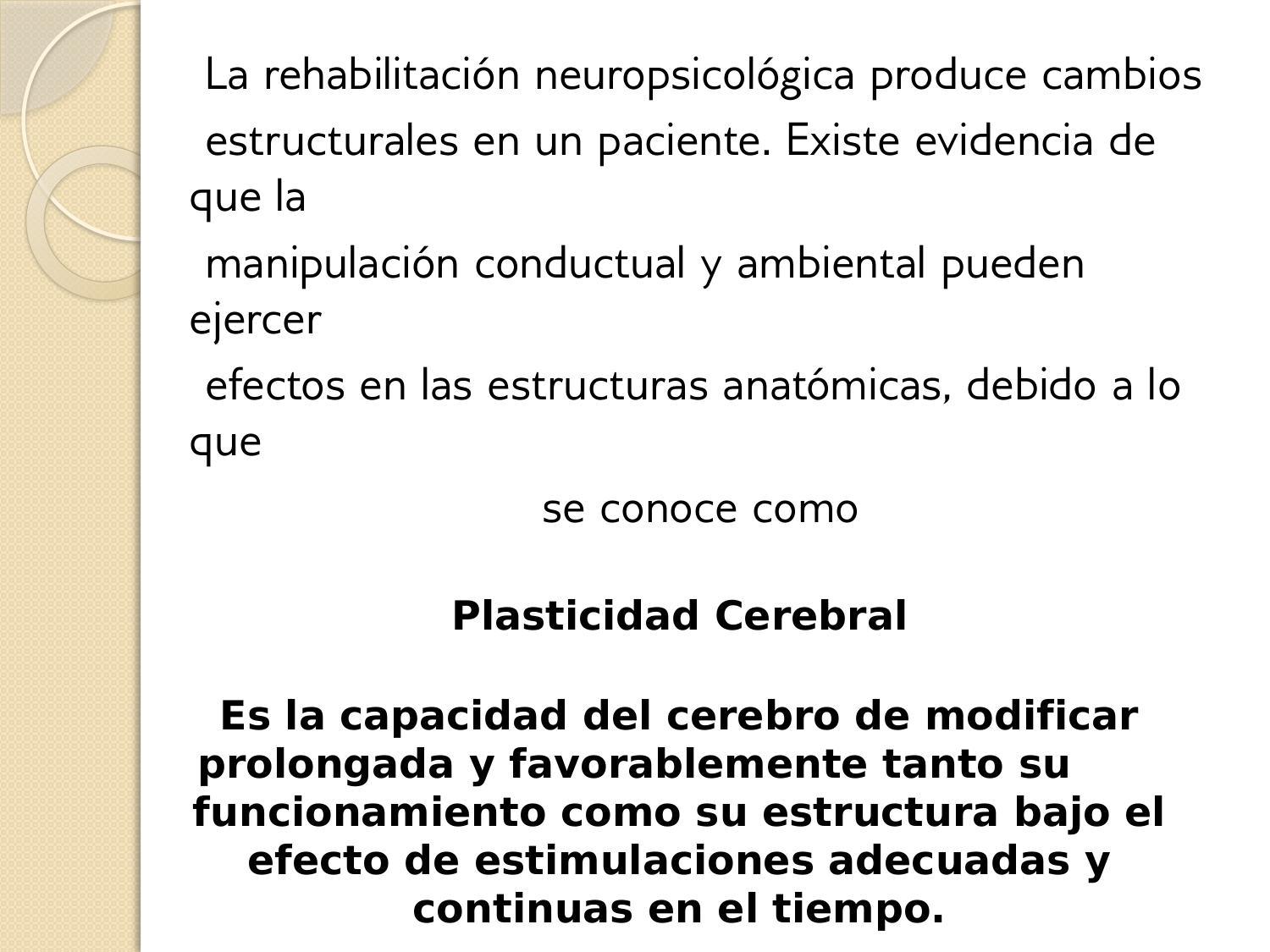

La rehabilitación neuropsicológica produce cambios
    estructurales en un paciente. Existe evidencia de que la
    manipulación conductual y ambiental pueden ejercer
    efectos en las estructuras anatómicas, debido a lo que
    se conoce como

Plasticidad Cerebral

Es la capacidad del cerebro de modificar prolongada y favorablemente tanto su 	funcionamiento como su estructura bajo el efecto de estimulaciones adecuadas y continuas en el tiempo.